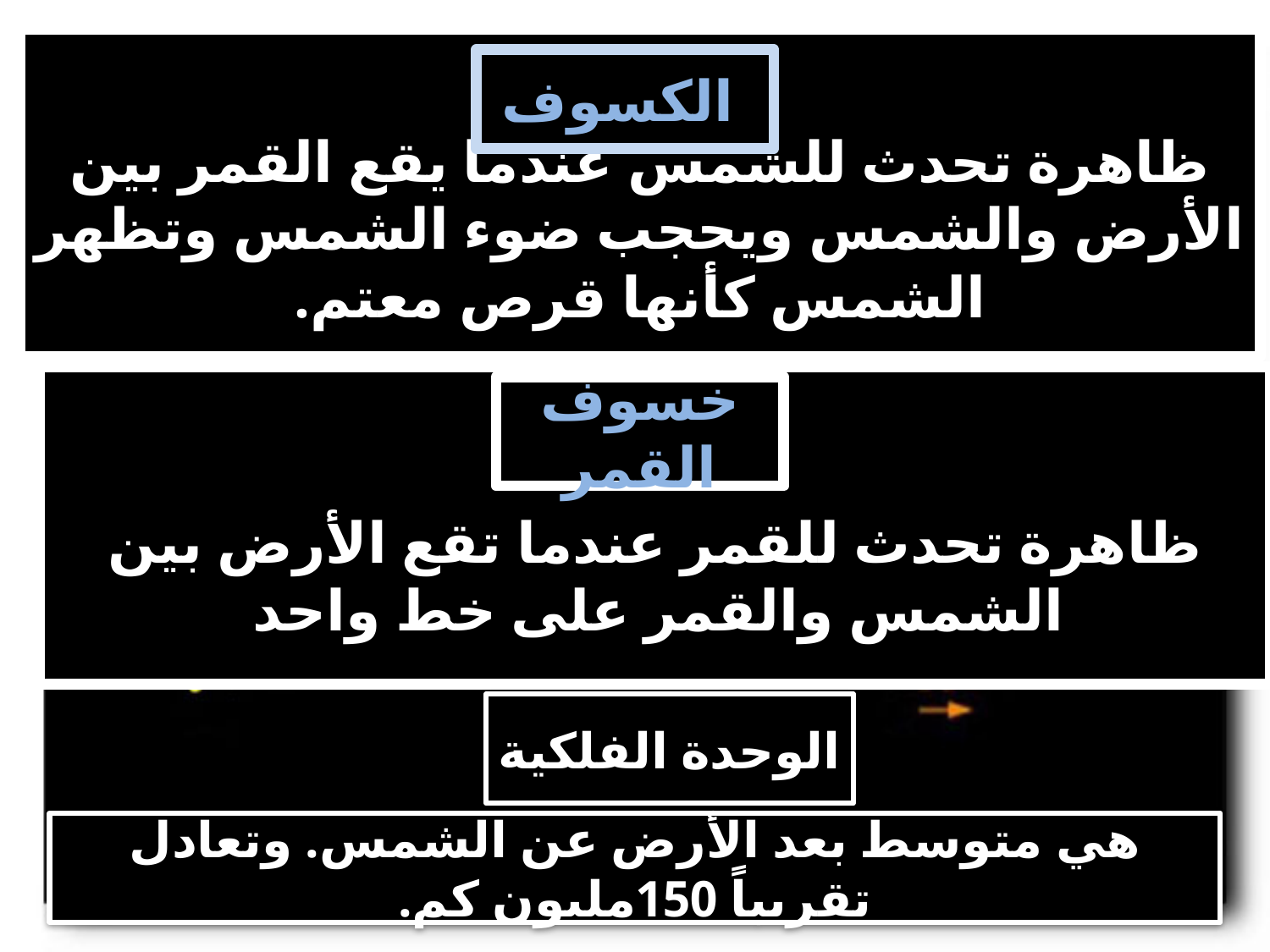

ظاهرة تحدث للشمس عندما يقع القمر بين الأرض والشمس ويحجب ضوء الشمس وتظهر الشمس كأنها قرص معتم.
 الكسوف

ظاهرة تحدث للقمر عندما تقع الأرض بين الشمس والقمر على خط واحد

خسوف القمر
الوحدة الفلكية

هي متوسط بعد الأرض عن الشمس. وتعادل تقريباً 150مليون كم.